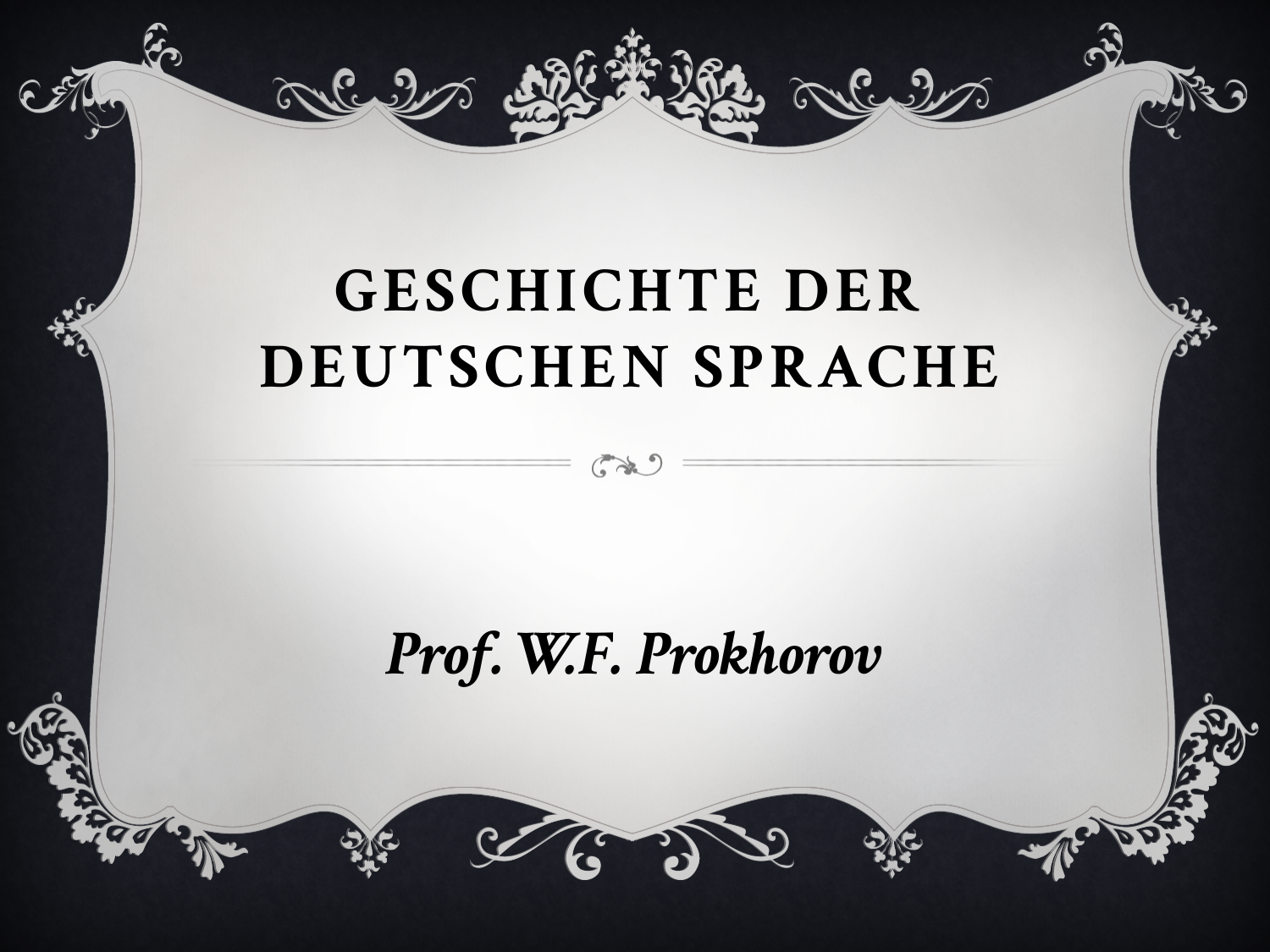

# Geschichte der deutschen Sprache
Prof. W.F. Prokhorov